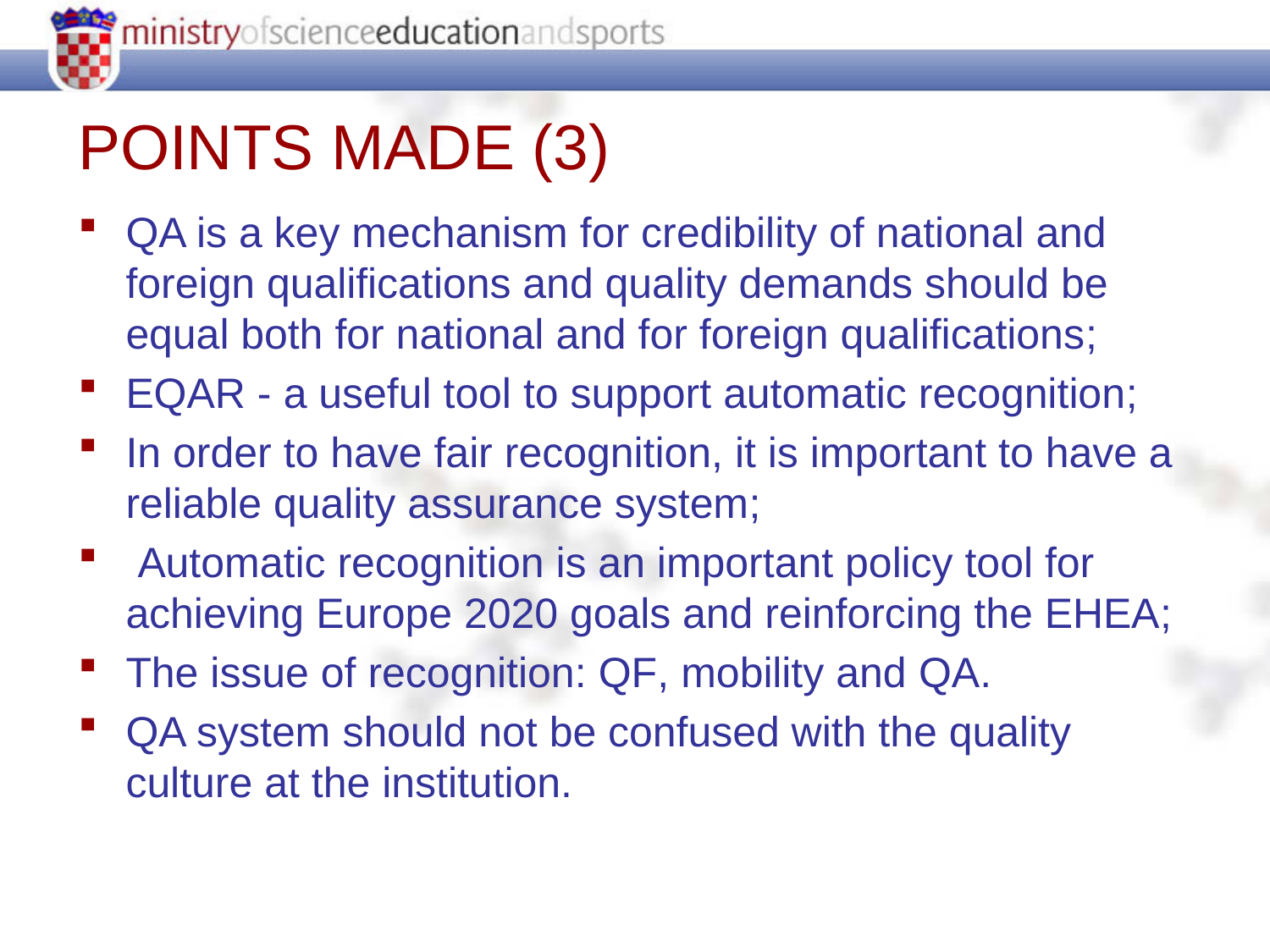

# POINTS MADE (3)
QA is a key mechanism for credibility of national and foreign qualifications and quality demands should be equal both for national and for foreign qualifications;
EQAR - a useful tool to support automatic recognition;
In order to have fair recognition, it is important to have a reliable quality assurance system;
 Automatic recognition is an important policy tool for achieving Europe 2020 goals and reinforcing the EHEA;
The issue of recognition: QF, mobility and QA.
QA system should not be confused with the quality culture at the institution.